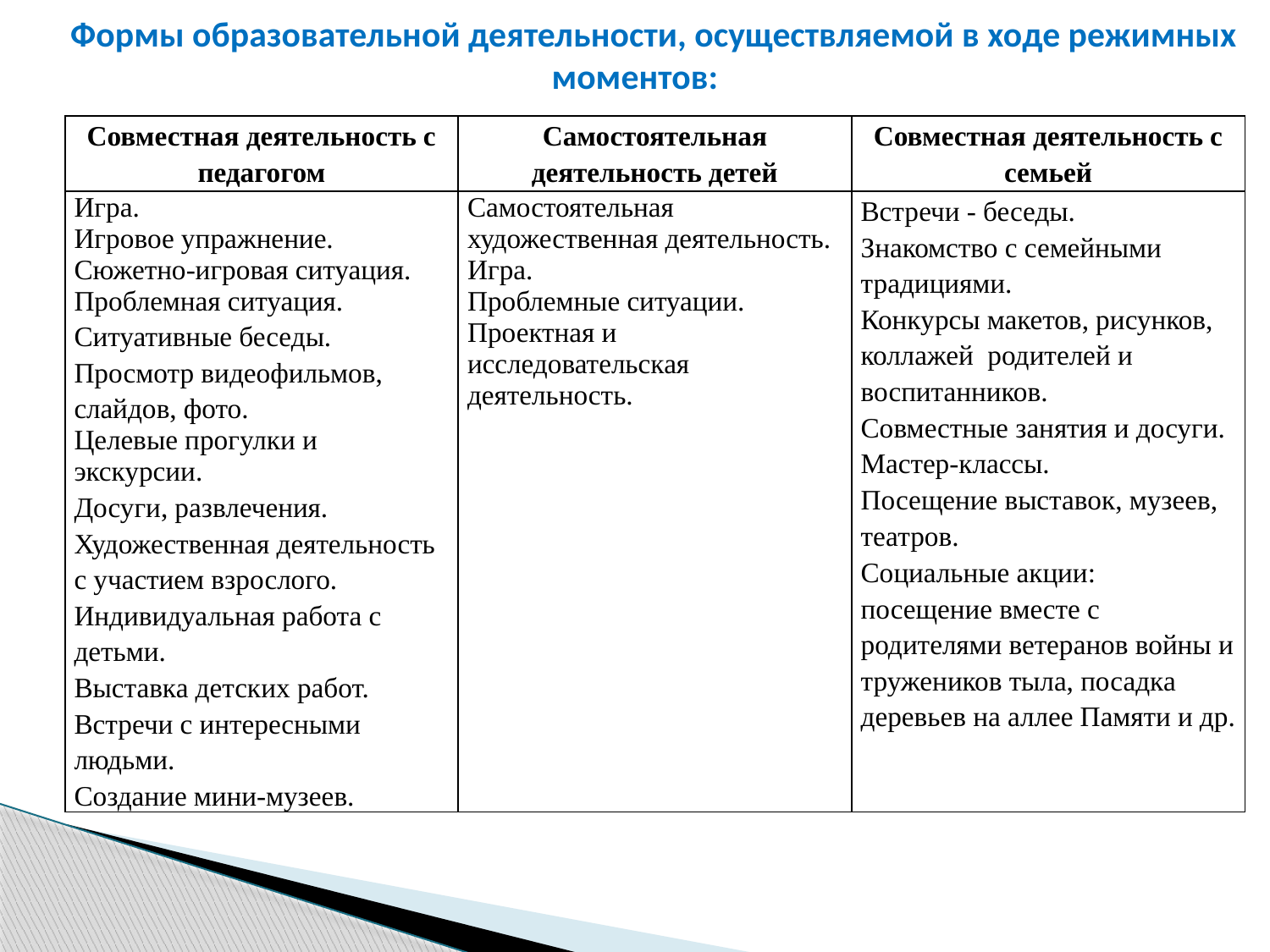

Формы образовательной деятельности, осуществляемой в ходе режимных моментов:

| Совместная деятельность с педагогом | Самостоятельная деятельность детей | Совместная деятельность с семьей |
| --- | --- | --- |
| Игра. Игровое упражнение. Сюжетно-игровая ситуация. Проблемная ситуация. Ситуативные беседы. Просмотр видеофильмов, слайдов, фото. Целевые прогулки и экскурсии. Досуги, развлечения. Художественная деятельность с участием взрослого. Индивидуальная работа с детьми. Выставка детских работ. Встречи с интересными людьми. Создание мини-музеев. | Самостоятельная художественная деятельность. Игра. Проблемные ситуации. Проектная и исследовательская деятельность. | Встречи - беседы. Знакомство с семейными традициями. Конкурсы макетов, рисунков, коллажей родителей и воспитанников. Совместные занятия и досуги. Мастер-классы. Посещение выставок, музеев, театров. Социальные акции: посещение вместе с родителями ветеранов войны и тружеников тыла, посадка деревьев на аллее Памяти и др. |